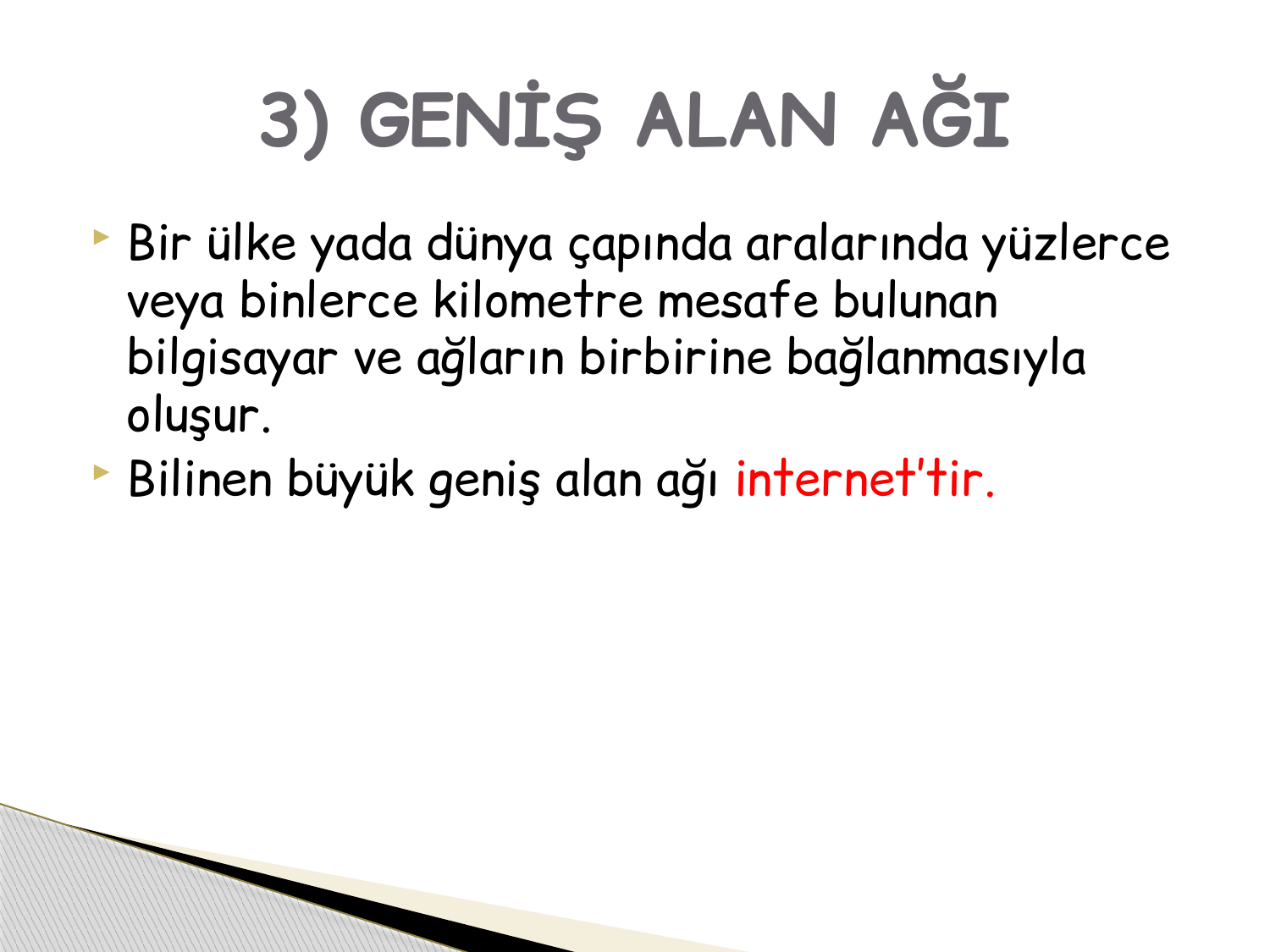

# 3) GENİŞ ALAN AĞI
Bir ülke yada dünya çapında aralarında yüzlerce veya binlerce kilometre mesafe bulunan bilgisayar ve ağların birbirine bağlanmasıyla oluşur.
Bilinen büyük geniş alan ağı internet’tir.